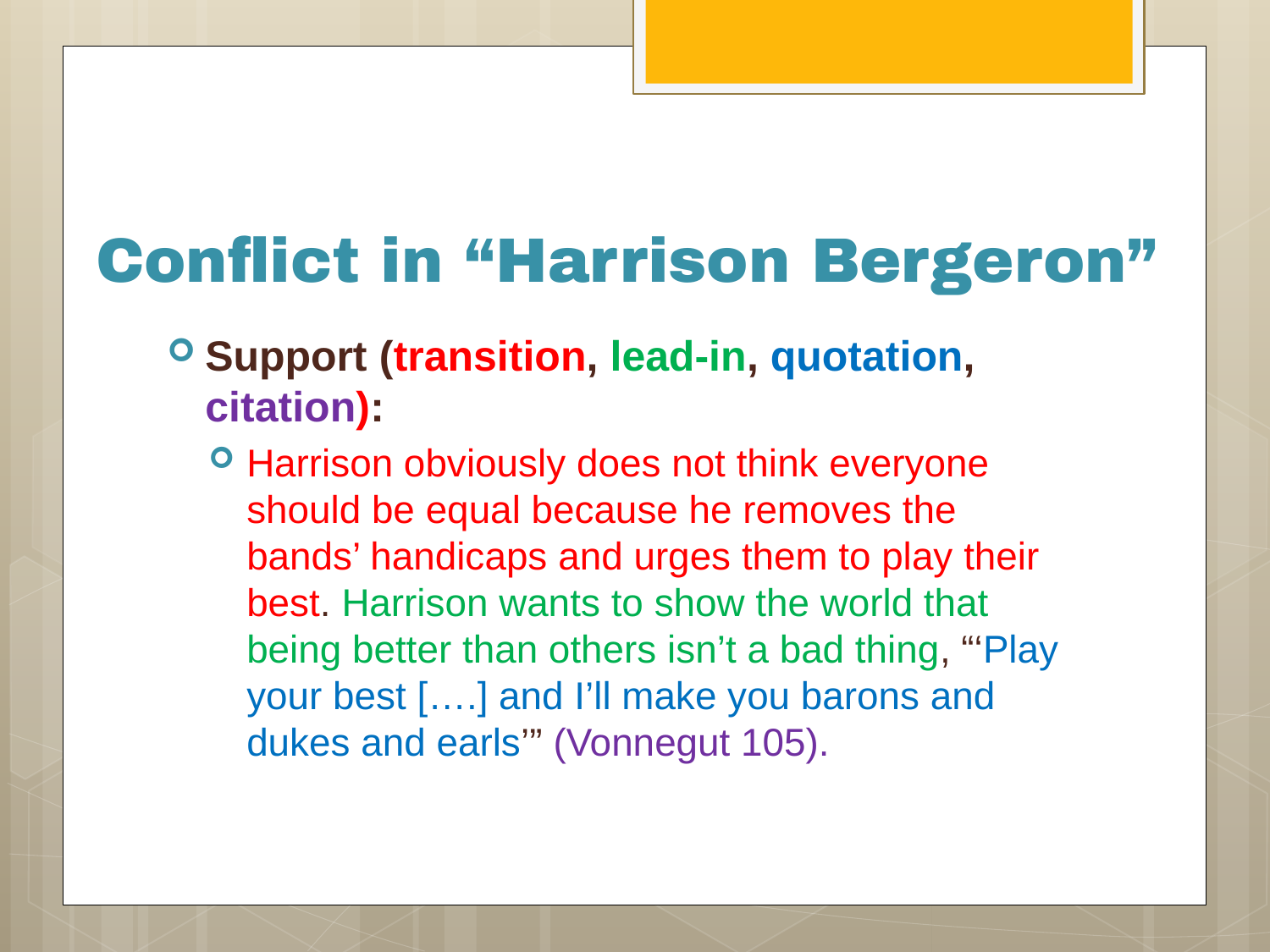

# Conflict in “Harrison Bergeron”
Support (transition, lead-in, quotation, citation):
Harrison obviously does not think everyone should be equal because he removes the bands’ handicaps and urges them to play their best. Harrison wants to show the world that being better than others isn’t a bad thing, “‘Play your best [….] and I’ll make you barons and dukes and earls’” (Vonnegut 105).